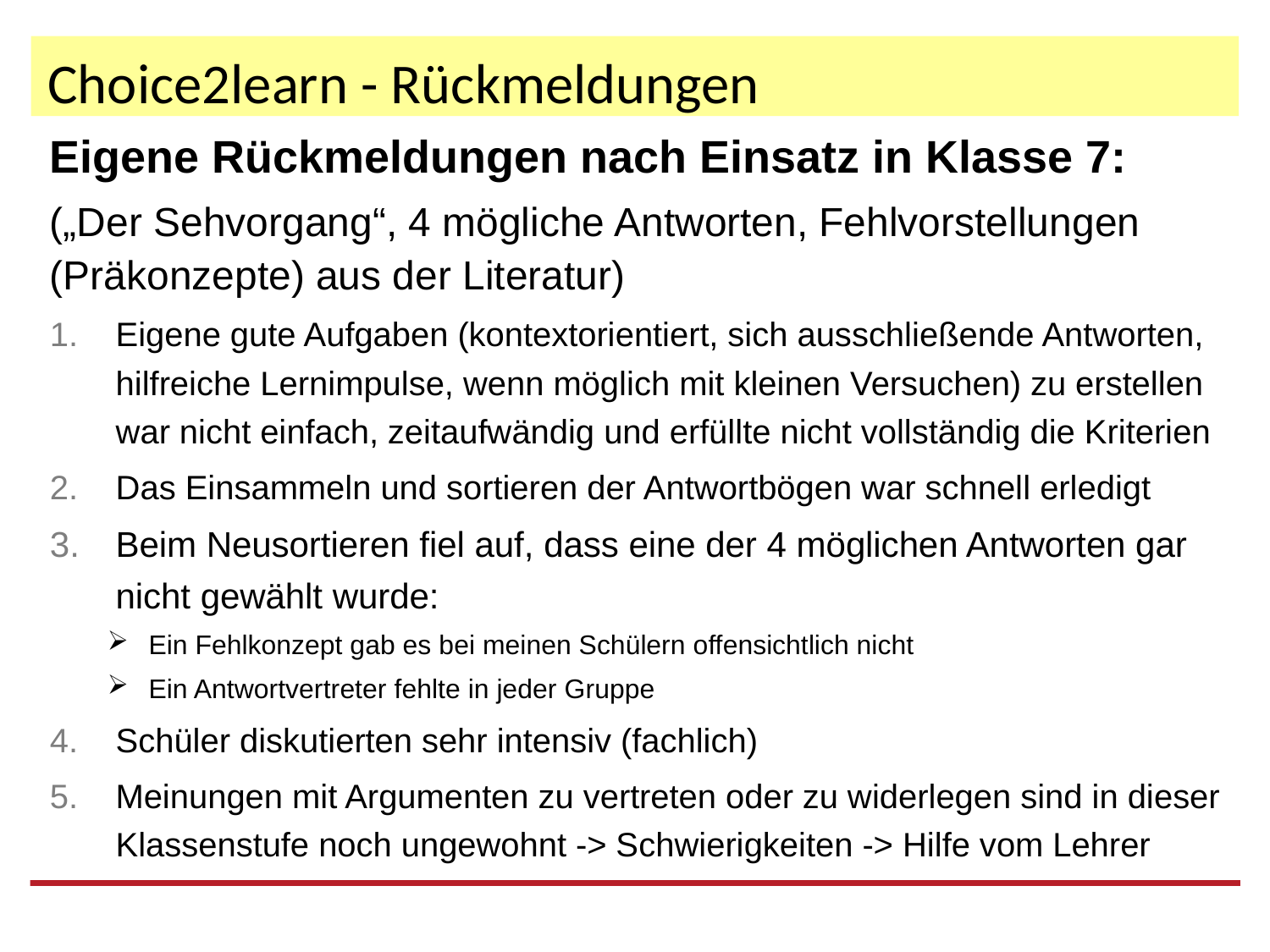

# Choice2learn - Rückmeldungen
Eigene Rückmeldungen nach Einsatz in Klasse 7:
(„Der Sehvorgang“, 4 mögliche Antworten, Fehlvorstellungen (Präkonzepte) aus der Literatur)
Eigene gute Aufgaben (kontextorientiert, sich ausschließende Antworten, hilfreiche Lernimpulse, wenn möglich mit kleinen Versuchen) zu erstellen war nicht einfach, zeitaufwändig und erfüllte nicht vollständig die Kriterien
Das Einsammeln und sortieren der Antwortbögen war schnell erledigt
Beim Neusortieren fiel auf, dass eine der 4 möglichen Antworten gar nicht gewählt wurde:
Ein Fehlkonzept gab es bei meinen Schülern offensichtlich nicht
Ein Antwortvertreter fehlte in jeder Gruppe
Schüler diskutierten sehr intensiv (fachlich)
Meinungen mit Argumenten zu vertreten oder zu widerlegen sind in dieser Klassenstufe noch ungewohnt -> Schwierigkeiten -> Hilfe vom Lehrer